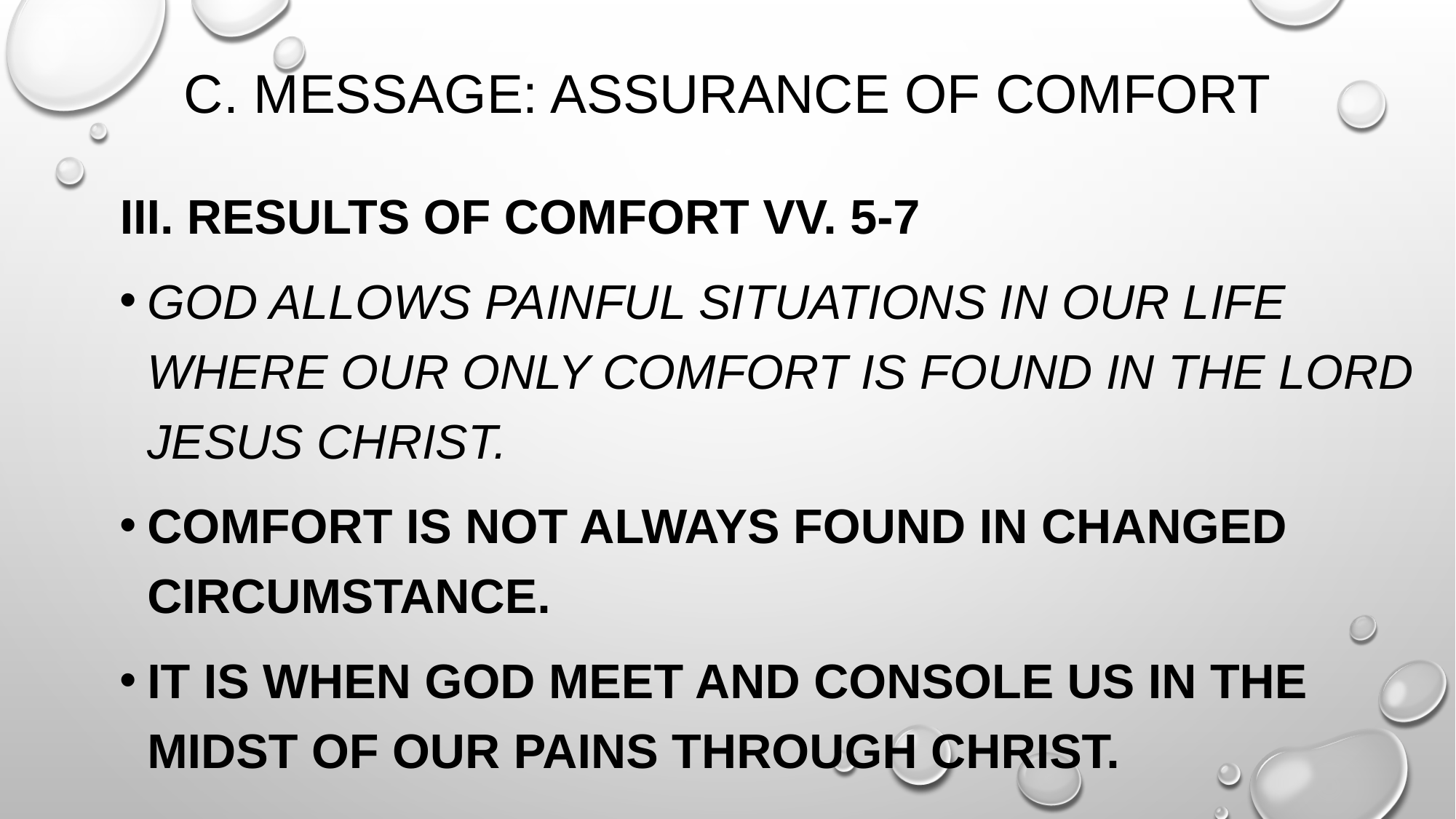

# c. message: assurance of comfort
III. results of comfort vv. 5-7
God allows painful situations in our life where our only comfort is found in the Lord Jesus Christ.
Comfort is not always found in changed circumstance.
It is when god meet and console us in the midst of our pains through christ.
Heb. 2:18